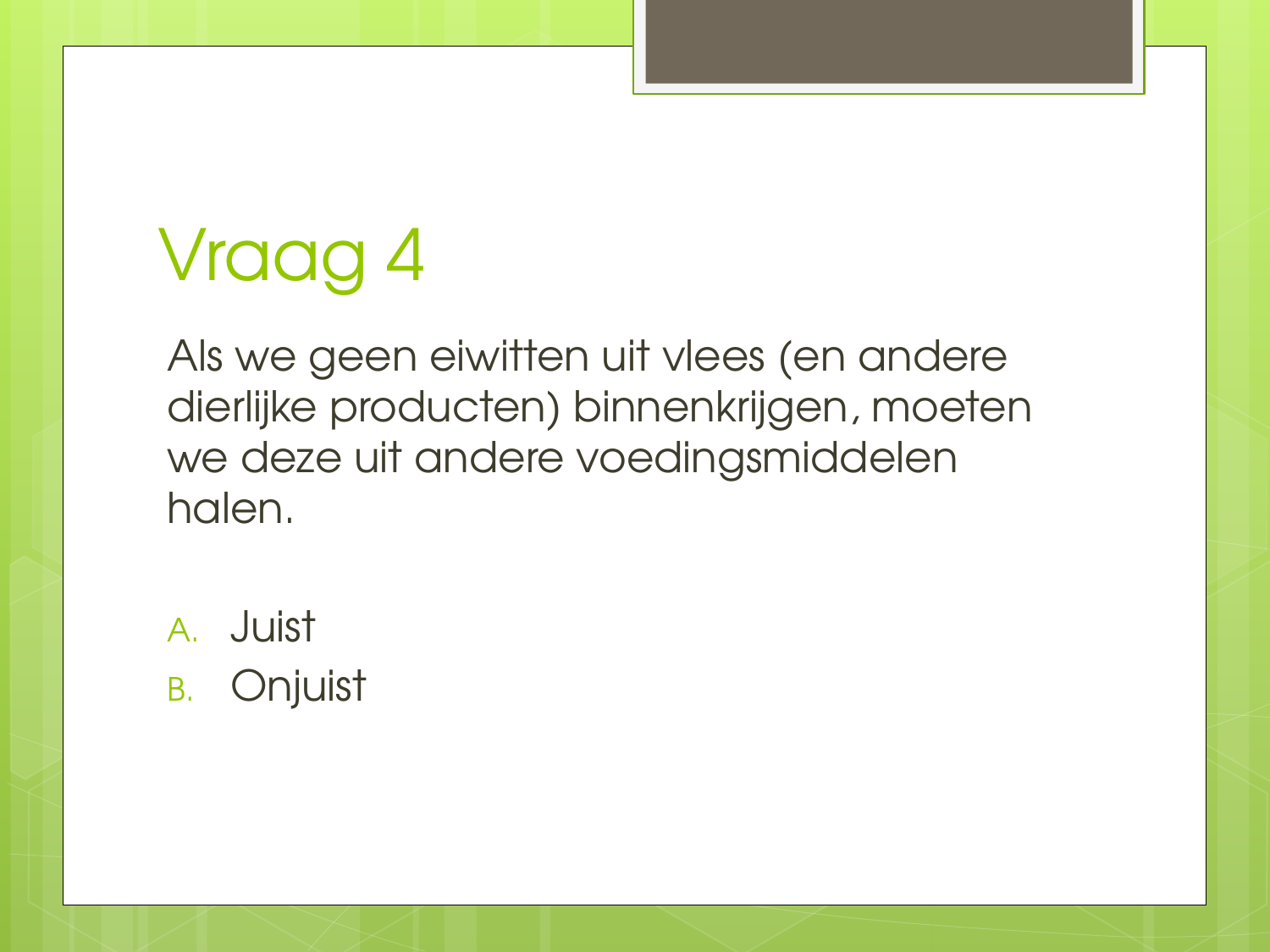

# Vraag 4
Als we geen eiwitten uit vlees (en andere dierlijke producten) binnenkrijgen, moeten we deze uit andere voedingsmiddelen halen.

Juist
Onjuist